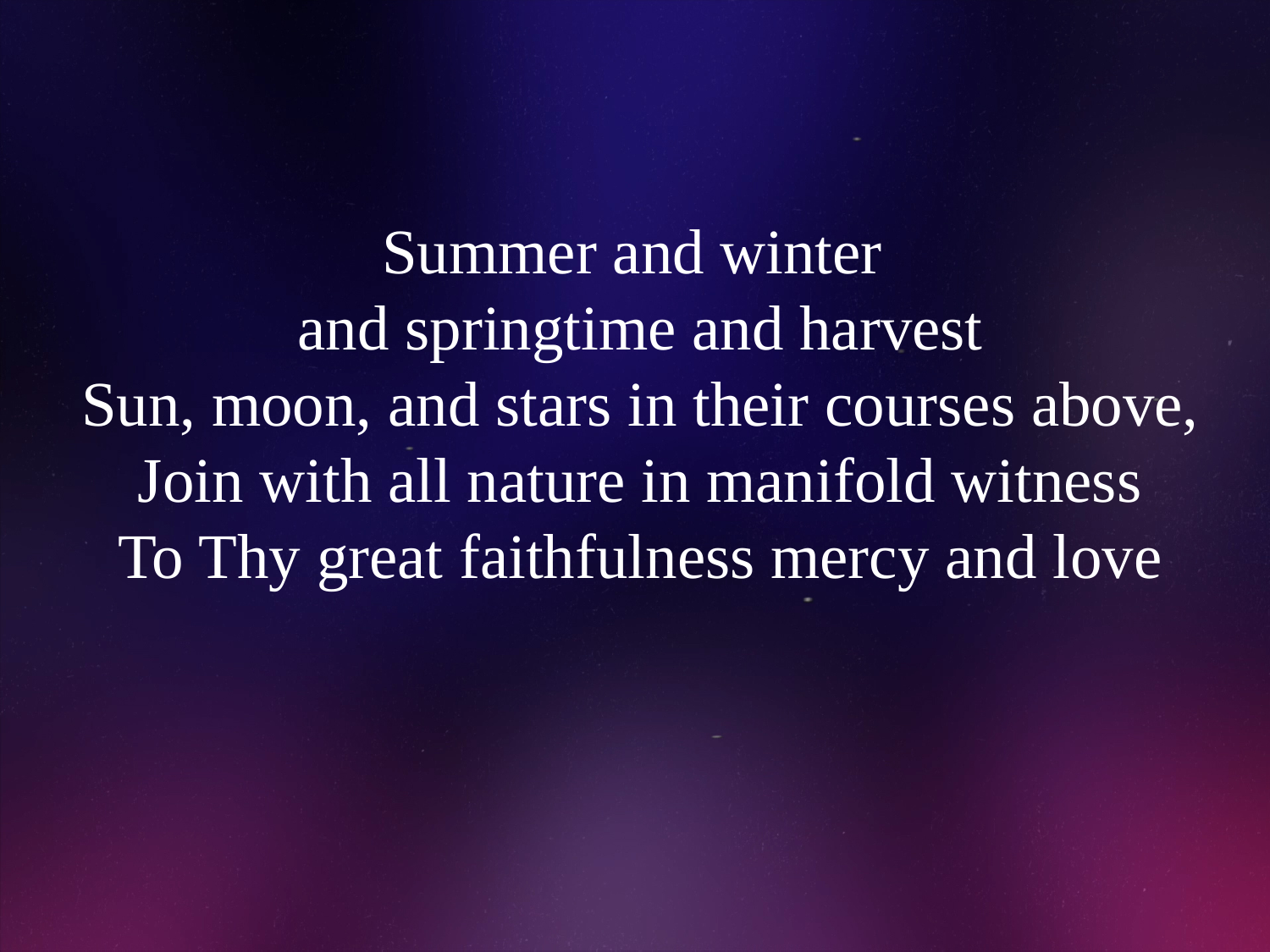

# Summer and winter and springtime and harvest Sun, moon, and stars in their courses above, Join with all nature in manifold witness To Thy great faithfulness mercy and love